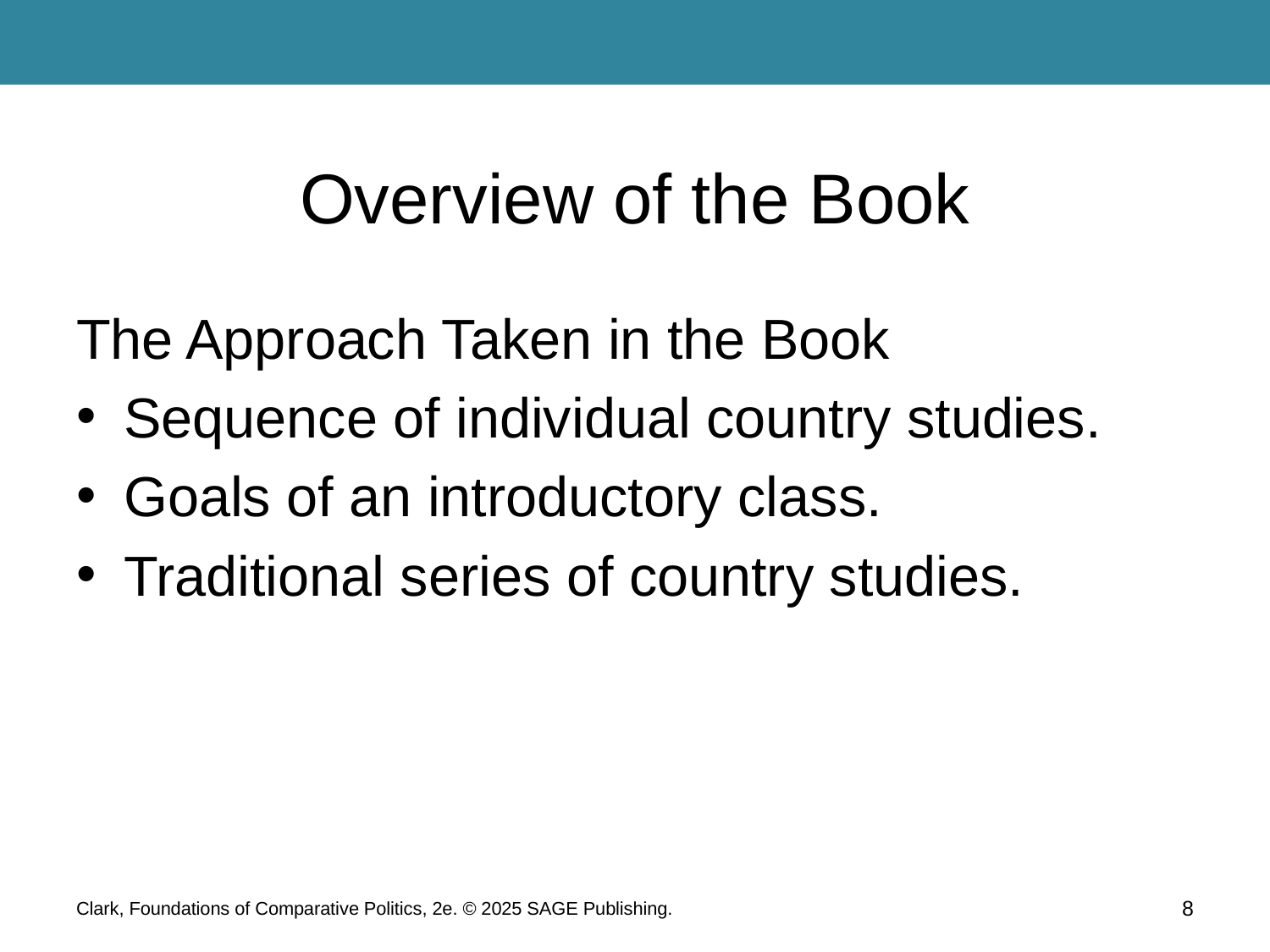

# Overview of the Book
The Approach Taken in the Book
Sequence of individual country studies.
Goals of an introductory class.
Traditional series of country studies.
Clark, Foundations of Comparative Politics, 2e. © 2025 SAGE Publishing.
8